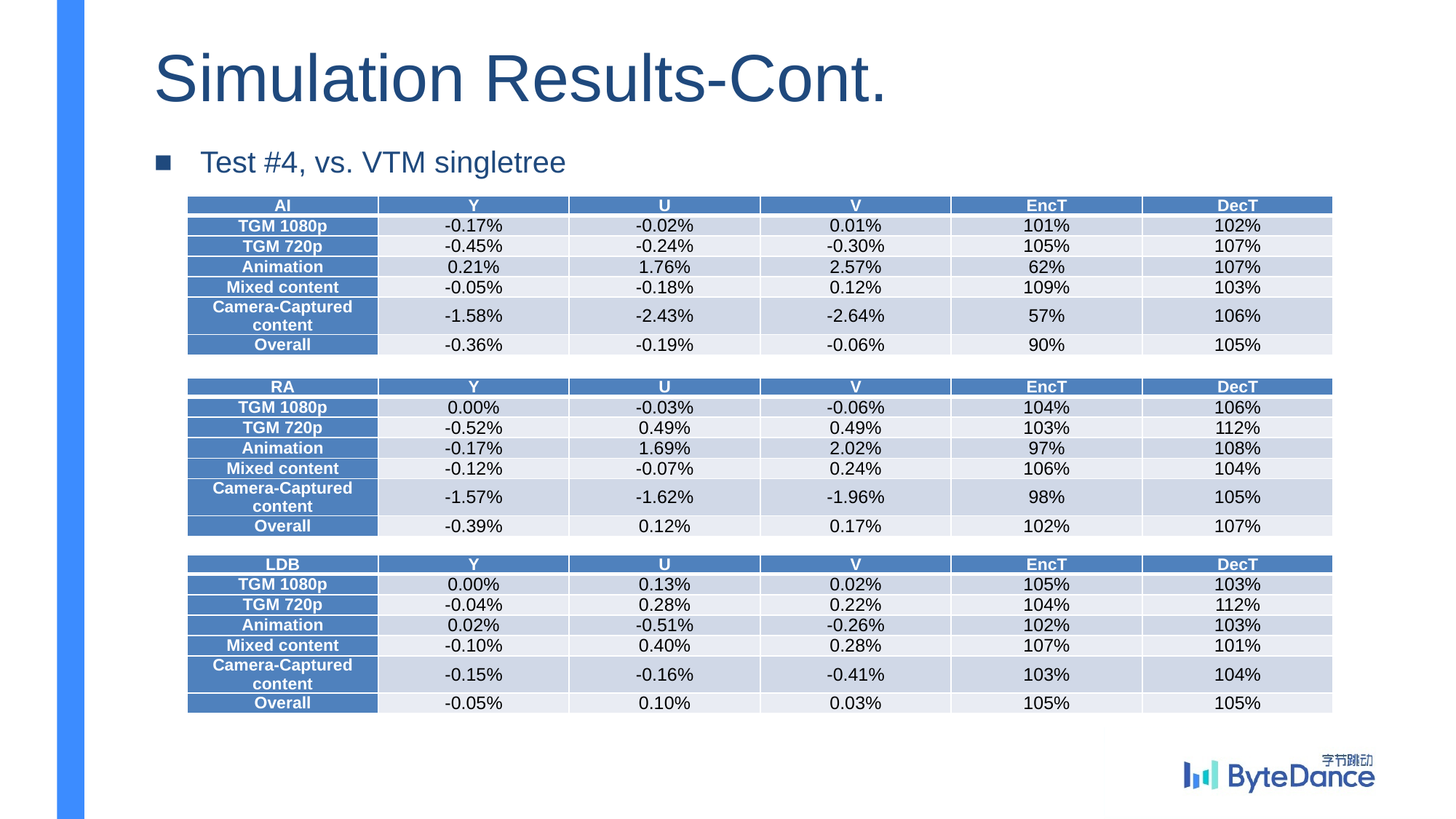

# Simulation Results-Cont.
Test #4, vs. VTM singletree

| AI | Y | U | V | EncT | DecT |
| --- | --- | --- | --- | --- | --- |
| TGM 1080p | -0.17% | -0.02% | 0.01% | 101% | 102% |
| TGM 720p | -0.45% | -0.24% | -0.30% | 105% | 107% |
| Animation | 0.21% | 1.76% | 2.57% | 62% | 107% |
| Mixed content | -0.05% | -0.18% | 0.12% | 109% | 103% |
| Camera-Captured content | -1.58% | -2.43% | -2.64% | 57% | 106% |
| Overall | -0.36% | -0.19% | -0.06% | 90% | 105% |
| RA | Y | U | V | EncT | DecT |
| --- | --- | --- | --- | --- | --- |
| TGM 1080p | 0.00% | -0.03% | -0.06% | 104% | 106% |
| TGM 720p | -0.52% | 0.49% | 0.49% | 103% | 112% |
| Animation | -0.17% | 1.69% | 2.02% | 97% | 108% |
| Mixed content | -0.12% | -0.07% | 0.24% | 106% | 104% |
| Camera-Captured content | -1.57% | -1.62% | -1.96% | 98% | 105% |
| Overall | -0.39% | 0.12% | 0.17% | 102% | 107% |
| LDB | Y | U | V | EncT | DecT |
| --- | --- | --- | --- | --- | --- |
| TGM 1080p | 0.00% | 0.13% | 0.02% | 105% | 103% |
| TGM 720p | -0.04% | 0.28% | 0.22% | 104% | 112% |
| Animation | 0.02% | -0.51% | -0.26% | 102% | 103% |
| Mixed content | -0.10% | 0.40% | 0.28% | 107% | 101% |
| Camera-Captured content | -0.15% | -0.16% | -0.41% | 103% | 104% |
| Overall | -0.05% | 0.10% | 0.03% | 105% | 105% |